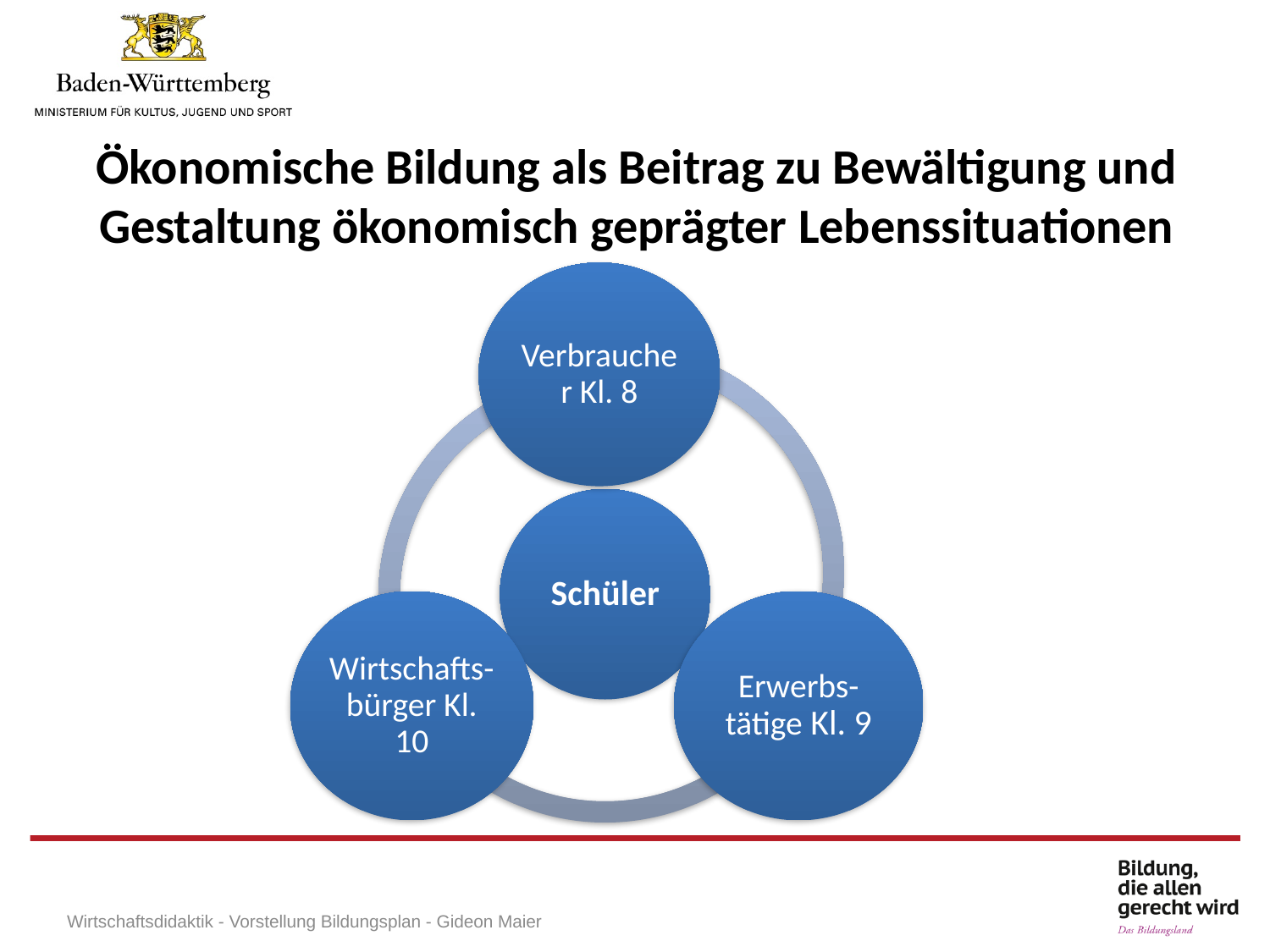

Ökonomische Bildung als Beitrag zu Bewältigung und Gestaltung ökonomisch geprägter Lebenssituationen
Individuelle Förderung am Gymnasium
Schüler
Verbraucher Kl. 8
Erwerbs-tätige Kl. 9
Wirtschafts-bürger Kl. 10
Wirtschaftsdidaktik - Vorstellung Bildungsplan - Gideon Maier